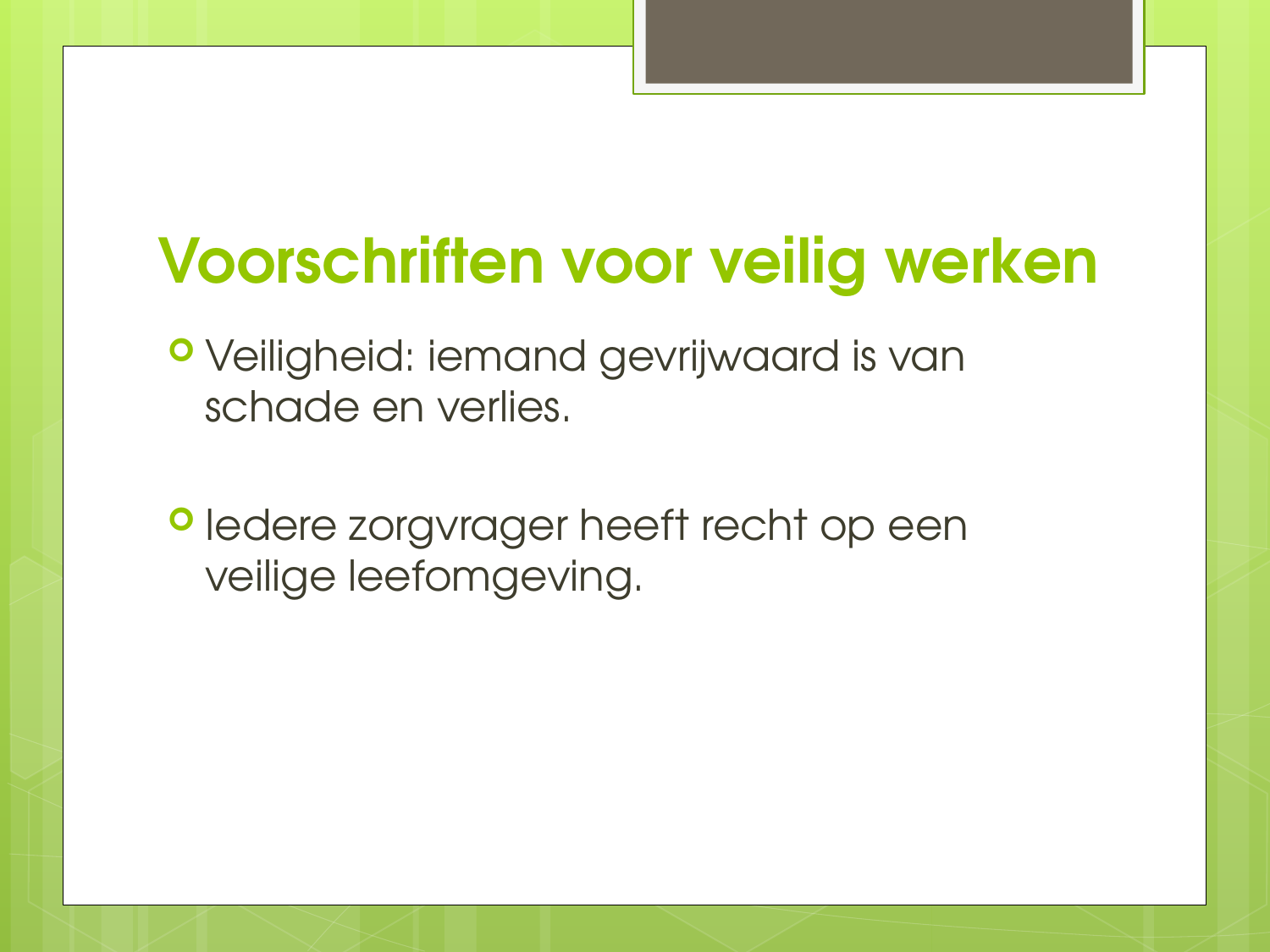

# Voorschriften voor veilig werken
Veiligheid: iemand gevrijwaard is van schade en verlies.

Iedere zorgvrager heeft recht op een veilige leefomgeving.